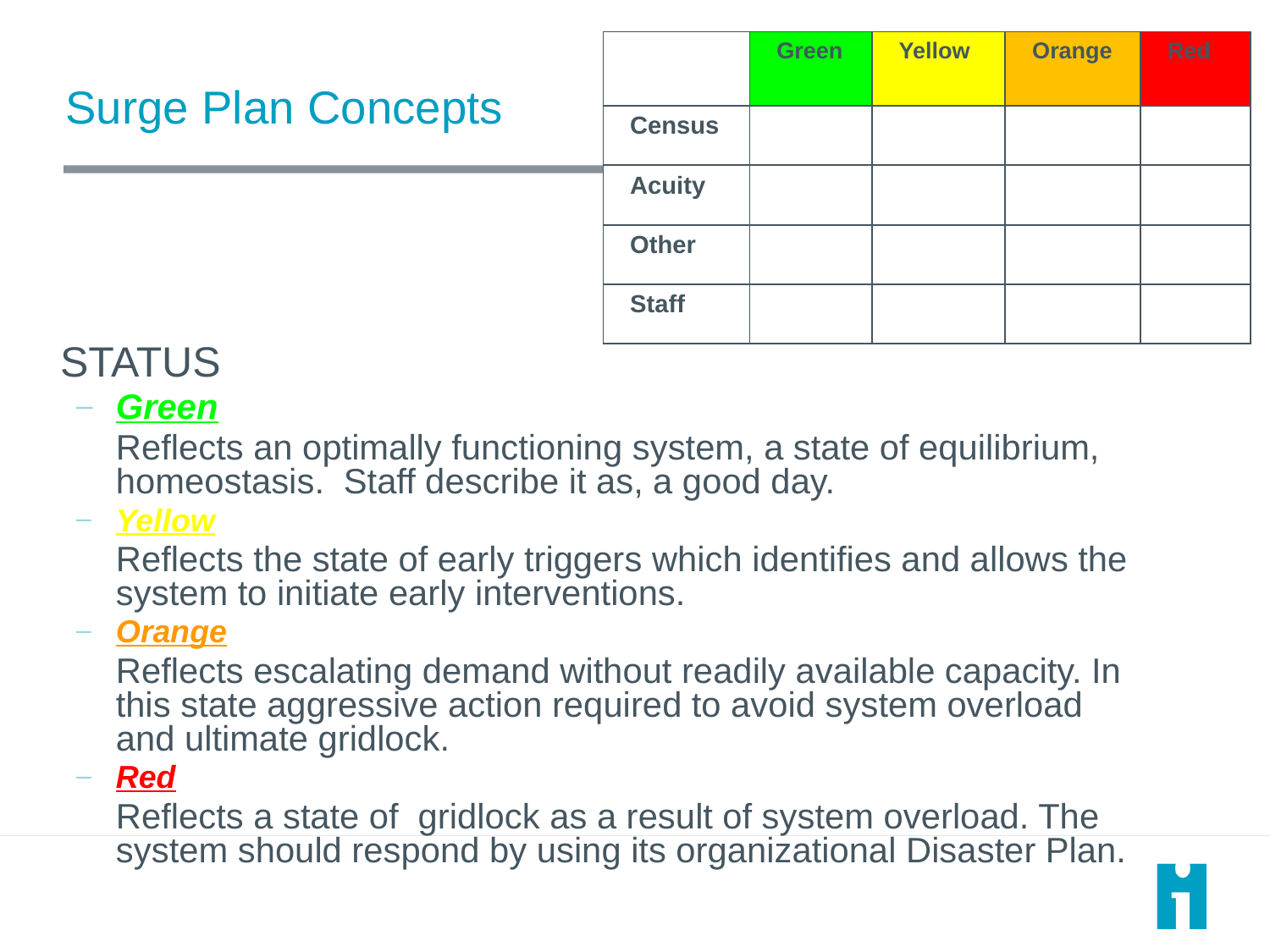

|  | Green | Yellow | Orange | Red |
| --- | --- | --- | --- | --- |
| Census |  |  |  |  |
| Acuity |  |  |  |  |
| Other |  |  |  |  |
| Staff |  |  |  |  |
# Surge Plan Concepts
    STATUS
Green
	Reflects an optimally functioning system, a state of equilibrium, homeostasis.  Staff describe it as, a good day.
Yellow
	Reflects the state of early triggers which identifies and allows the system to initiate early interventions.
Orange
	Reflects escalating demand without readily available capacity. In this state aggressive action required to avoid system overload and ultimate gridlock.
Red
	Reflects a state of  gridlock as a result of system overload. The system should respond by using its organizational Disaster Plan.